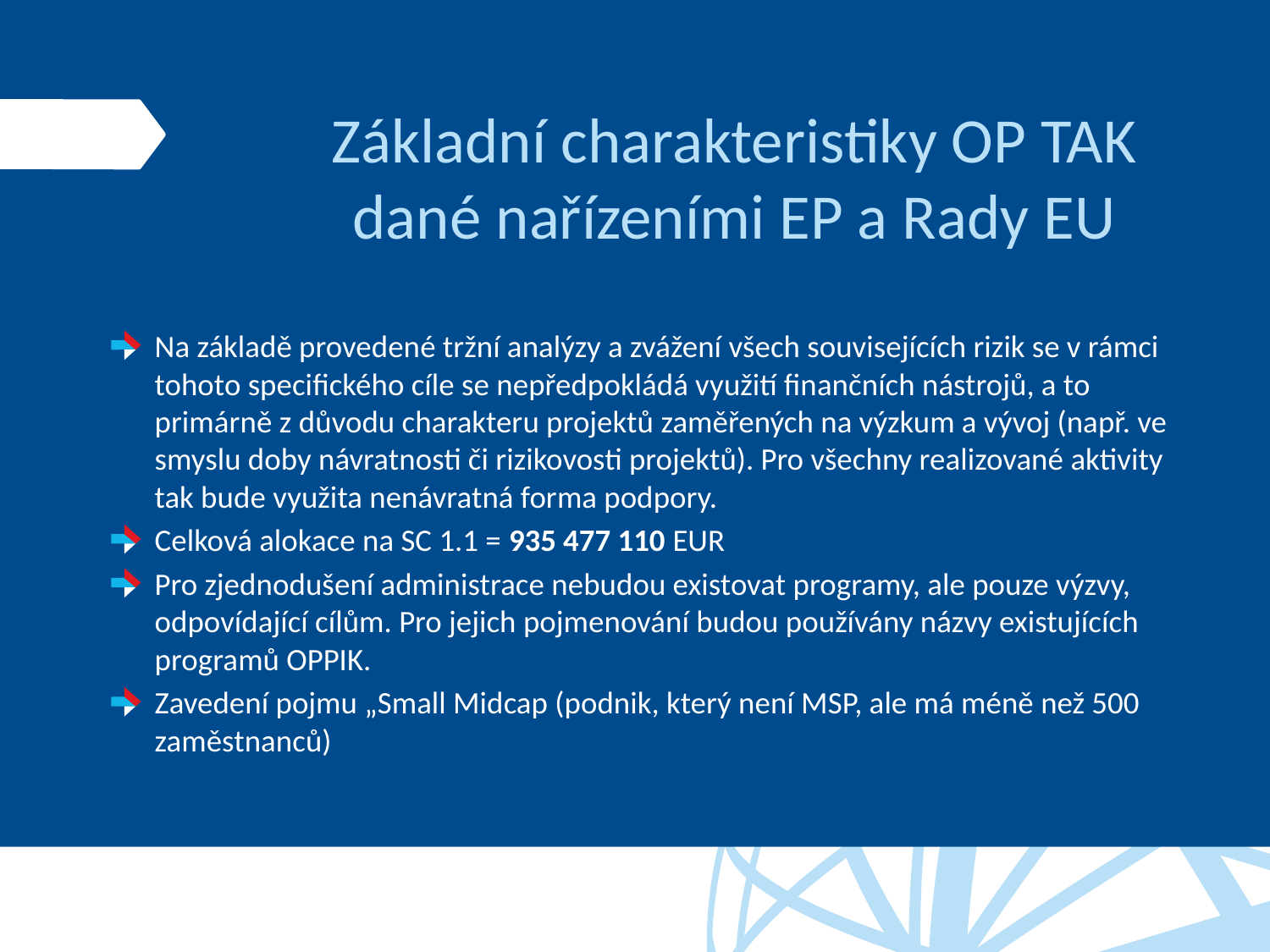

# Základní charakteristiky OP TAK dané nařízeními EP a Rady EU
Na základě provedené tržní analýzy a zvážení všech souvisejících rizik se v rámci tohoto specifického cíle se nepředpokládá využití finančních nástrojů, a to primárně z důvodu charakteru projektů zaměřených na výzkum a vývoj (např. ve smyslu doby návratnosti či rizikovosti projektů). Pro všechny realizované aktivity tak bude využita nenávratná forma podpory.
Celková alokace na SC 1.1 = 935 477 110 EUR
Pro zjednodušení administrace nebudou existovat programy, ale pouze výzvy, odpovídající cílům. Pro jejich pojmenování budou používány názvy existujících programů OPPIK.
Zavedení pojmu „Small Midcap (podnik, který není MSP, ale má méně než 500 zaměstnanců)